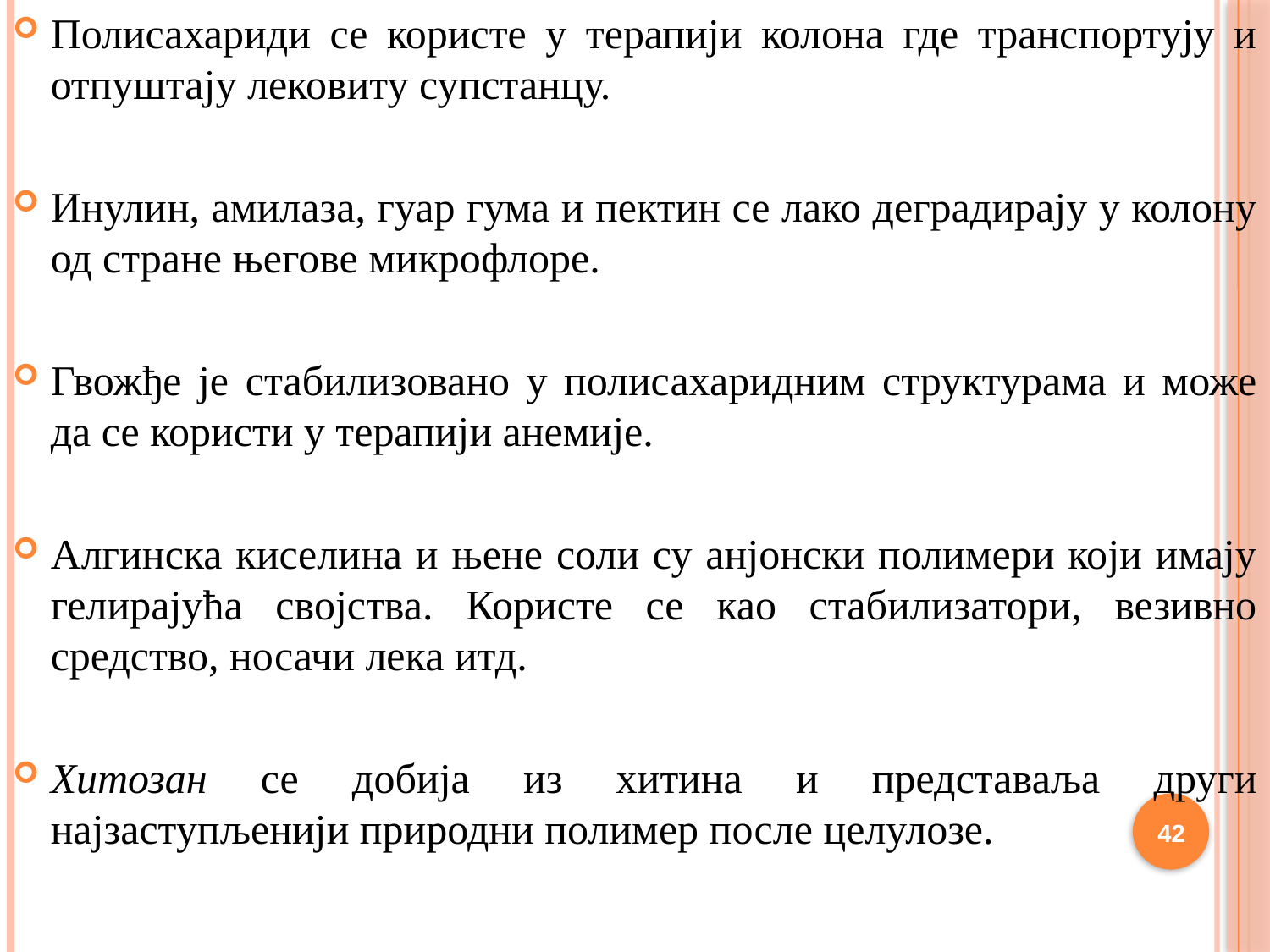

Полисахариди се користе у терапији колона где транспортују и отпуштају лековиту супстанцу.

Инулин, амилаза, гуар гума и пектин се лако деградирају у колону од стране његове микрофлоре.

Гвожђе је стабилизовано у полисахаридним структурама и може да се користи у терапији анемије.

Алгинска киселина и њене соли су анјонски полимери који имају гелирајућа својства. Користе се као стабилизатори, везивно средство, носачи лека итд.

Хитозан се добија из хитина и представаља други најзаступљенији природни полимер после целулозе.

42